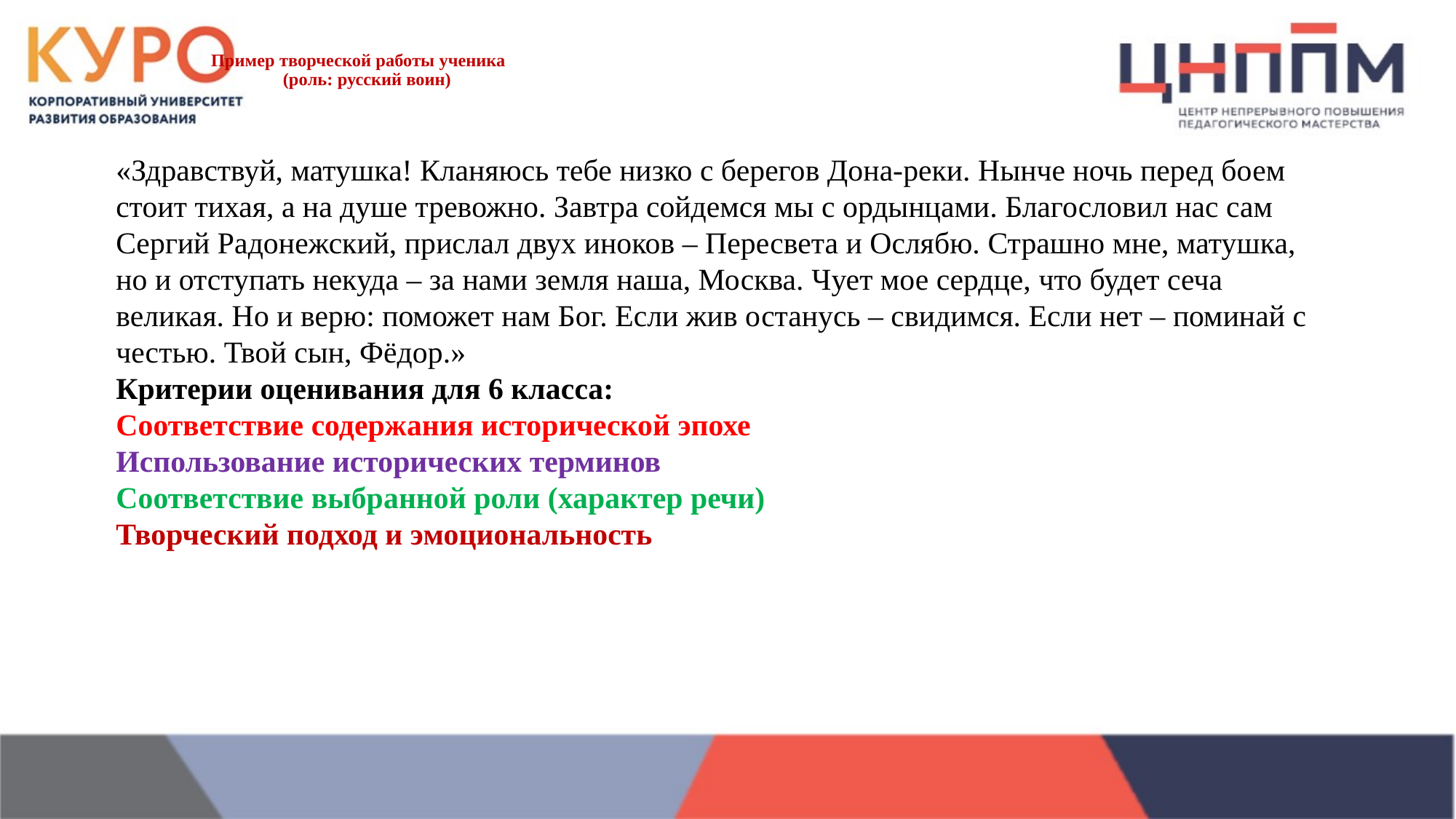

# Пример творческой работы ученика (роль: русский воин)
«Здравствуй, матушка! Кланяюсь тебе низко с берегов Дона-реки. Нынче ночь перед боем стоит тихая, а на душе тревожно. Завтра сойдемся мы с ордынцами. Благословил нас сам Сергий Радонежский, прислал двух иноков – Пересвета и Ослябю. Страшно мне, матушка, но и отступать некуда – за нами земля наша, Москва. Чует мое сердце, что будет сеча великая. Но и верю: поможет нам Бог. Если жив останусь – свидимся. Если нет – поминай с честью. Твой сын, Фёдор.»
Критерии оценивания для 6 класса:
Соответствие содержания исторической эпохе
Использование исторических терминов
Соответствие выбранной роли (характер речи)
Творческий подход и эмоциональность